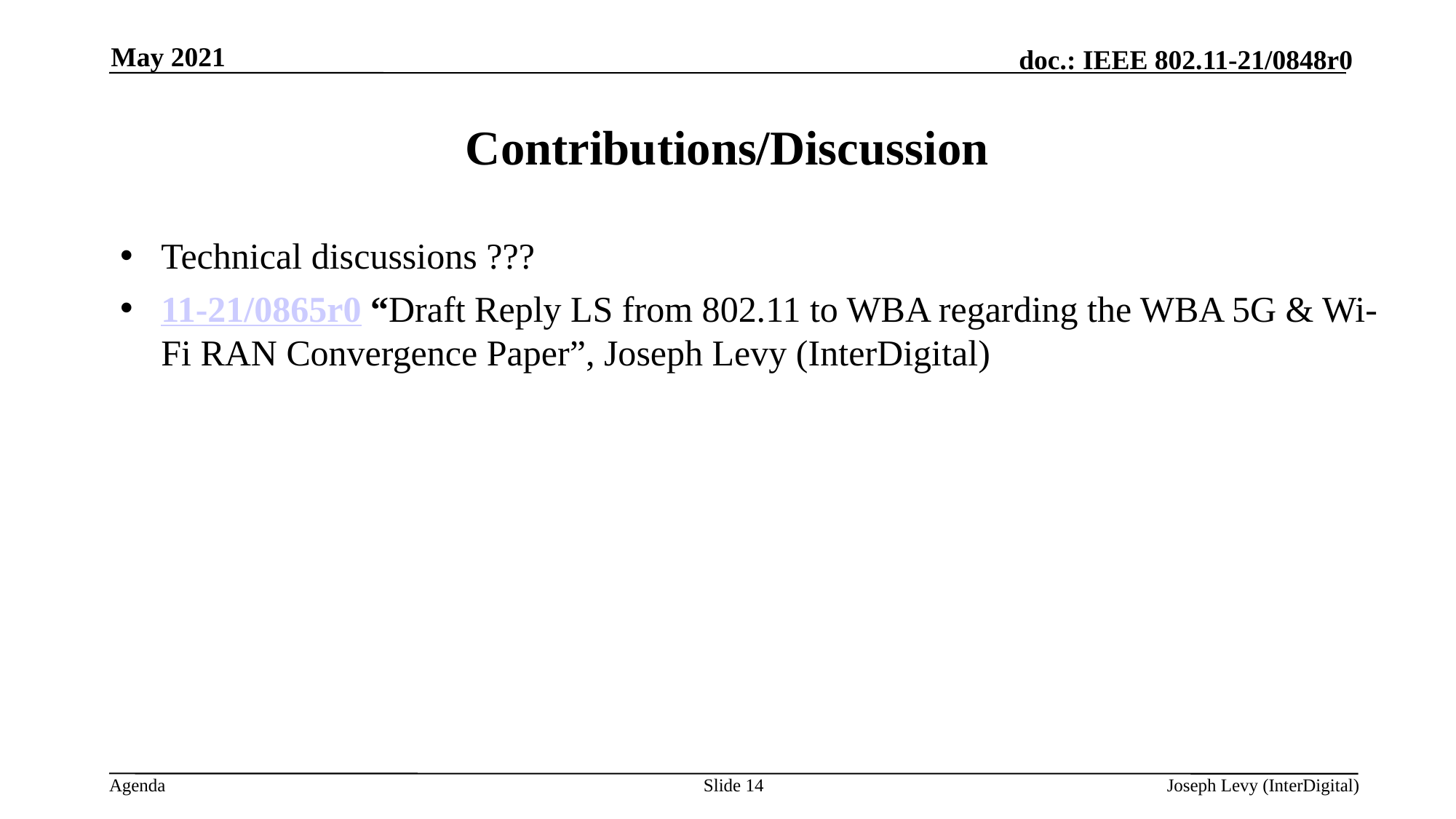

May 2021
# Contributions/Discussion
Technical discussions ???
11-21/0865r0 “Draft Reply LS from 802.11 to WBA regarding the WBA 5G & Wi-Fi RAN Convergence Paper”, Joseph Levy (InterDigital)
Slide 14
Joseph Levy (InterDigital)